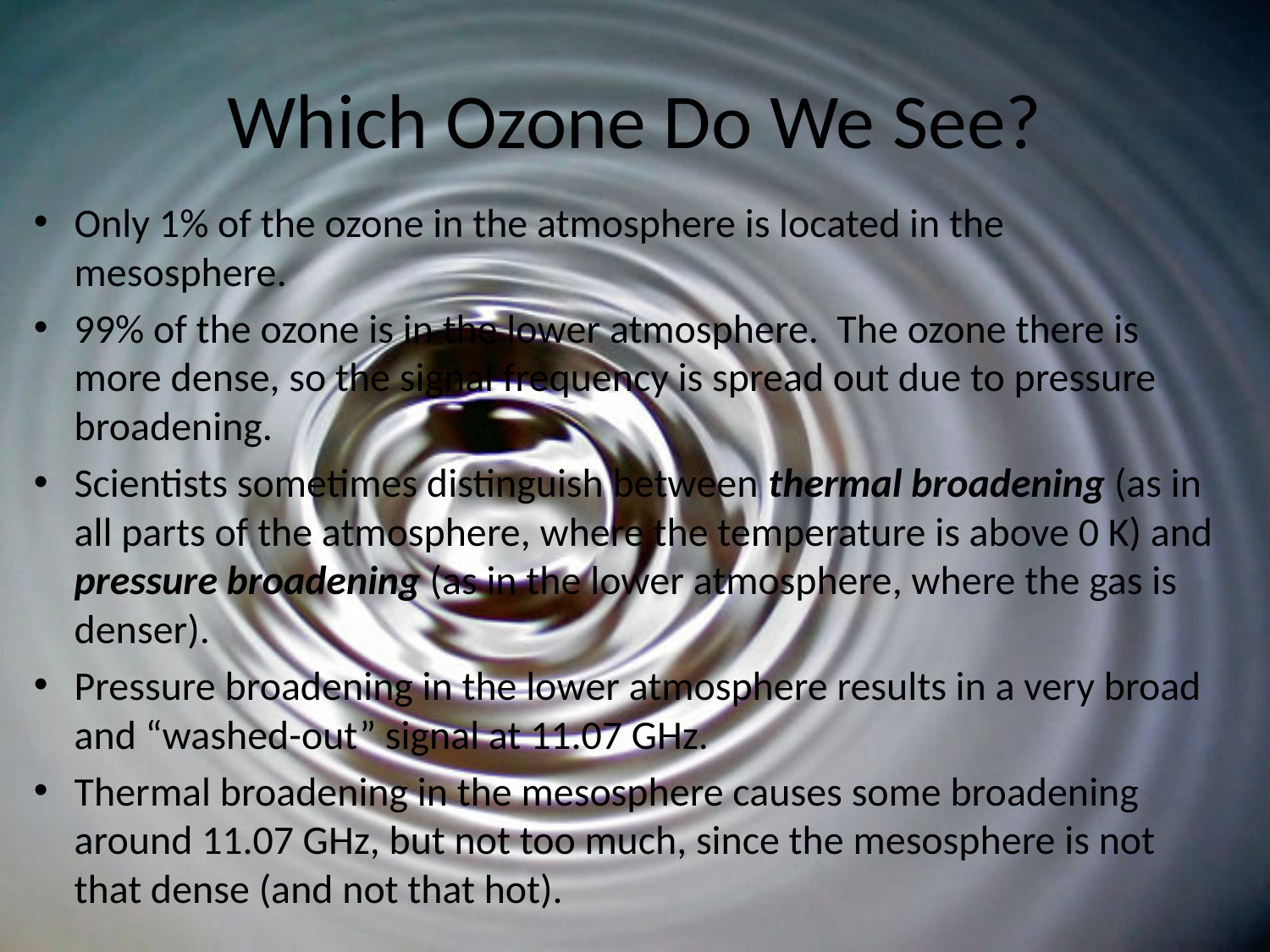

# Which Ozone Do We See?
Only 1% of the ozone in the atmosphere is located in the mesosphere.
99% of the ozone is in the lower atmosphere.  The ozone there is more dense, so the signal frequency is spread out due to pressure broadening.
Scientists sometimes distinguish between thermal broadening (as in all parts of the atmosphere, where the temperature is above 0 K) and pressure broadening (as in the lower atmosphere, where the gas is denser).
Pressure broadening in the lower atmosphere results in a very broad and “washed-out” signal at 11.07 GHz.
Thermal broadening in the mesosphere causes some broadening around 11.07 GHz, but not too much, since the mesosphere is not that dense (and not that hot).